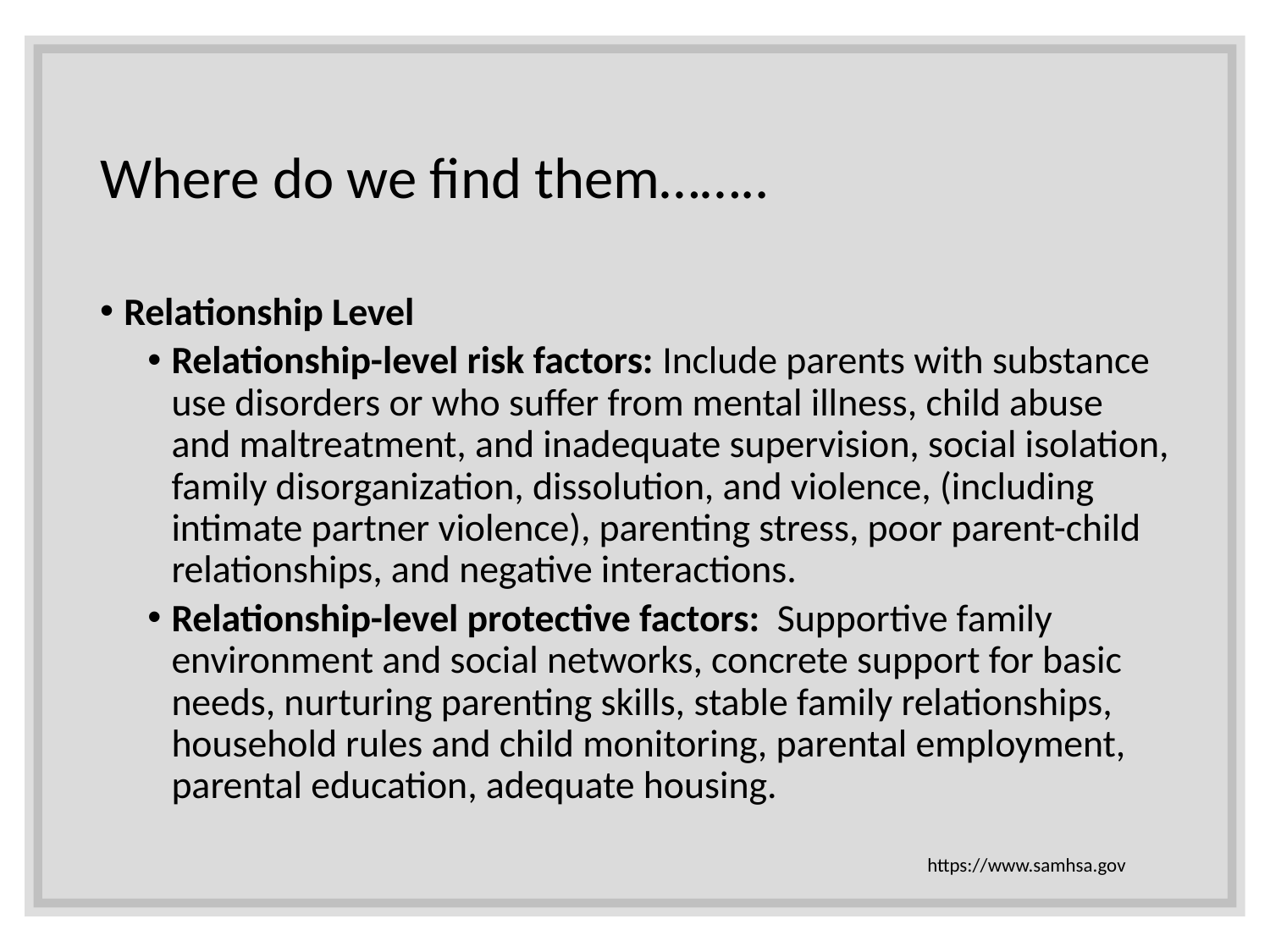

# Where do we find them……..
Relationship Level
Relationship-level risk factors: Include parents with substance use disorders or who suffer from mental illness, child abuse and maltreatment, and inadequate supervision, social isolation, family disorganization, dissolution, and violence, (including intimate partner violence), parenting stress, poor parent-child relationships, and negative interactions.
Relationship-level protective factors:  Supportive family environment and social networks, concrete support for basic needs, nurturing parenting skills, stable family relationships, household rules and child monitoring, parental employment, parental education, adequate housing.

https://www.samhsa.gov